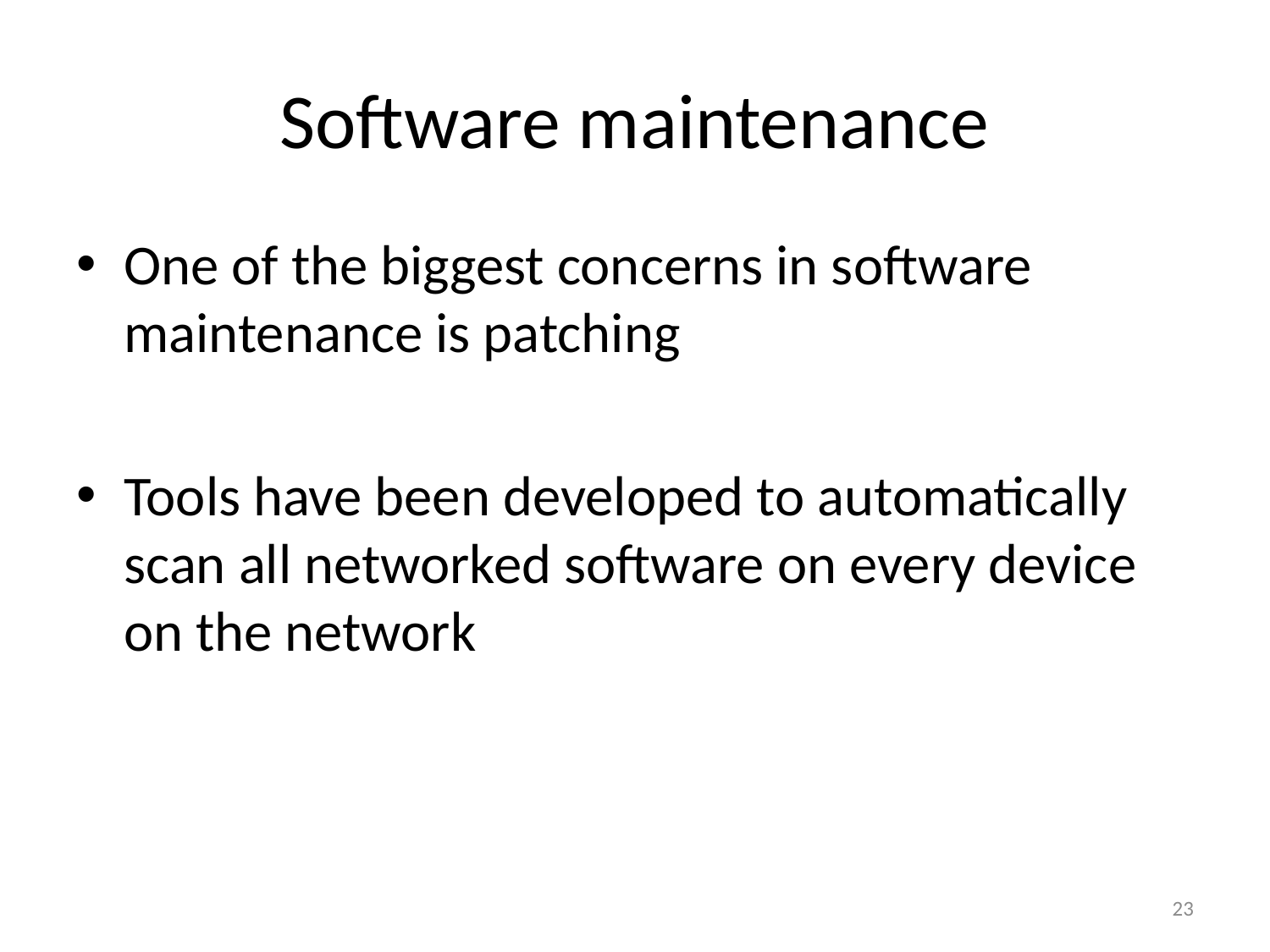

# Software maintenance
One of the biggest concerns in software maintenance is patching

Tools have been developed to automatically scan all networked software on every device on the network

23